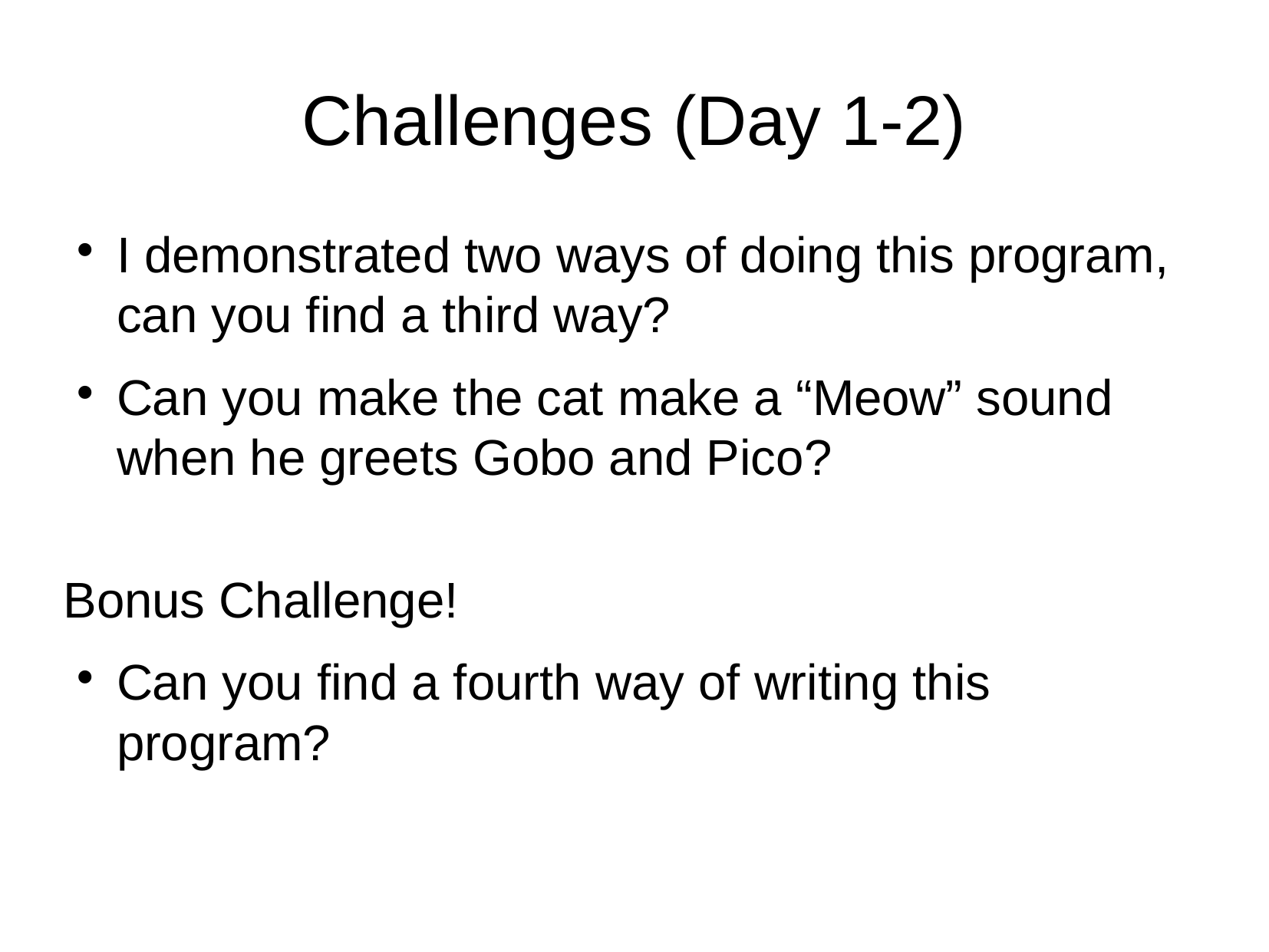

Challenges (Day 1-2)
I demonstrated two ways of doing this program, can you find a third way?
Can you make the cat make a “Meow” sound when he greets Gobo and Pico?

Bonus Challenge!
Can you find a fourth way of writing this program?